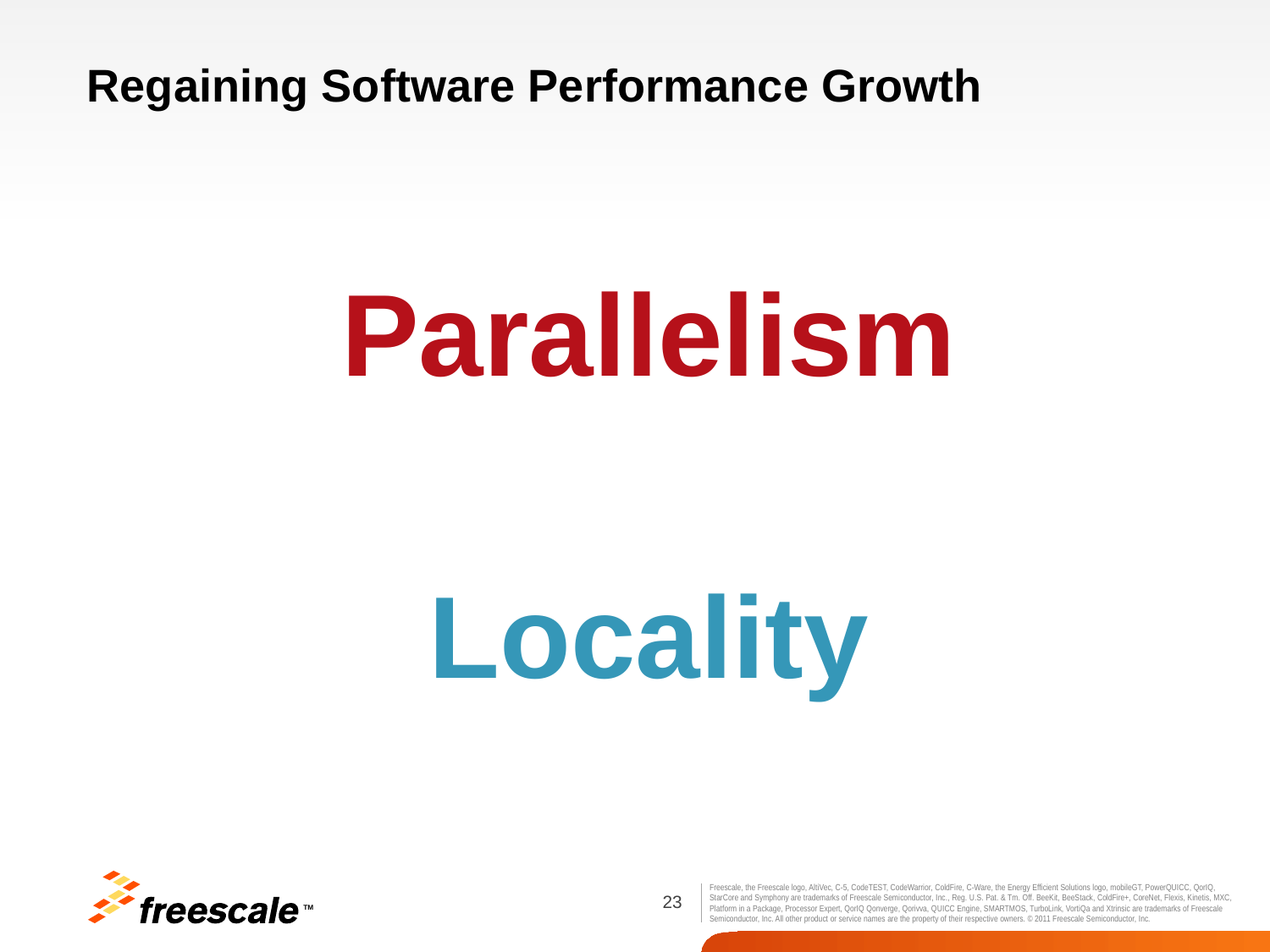

# Regaining Software Performance Growth
Parallelism

Locality